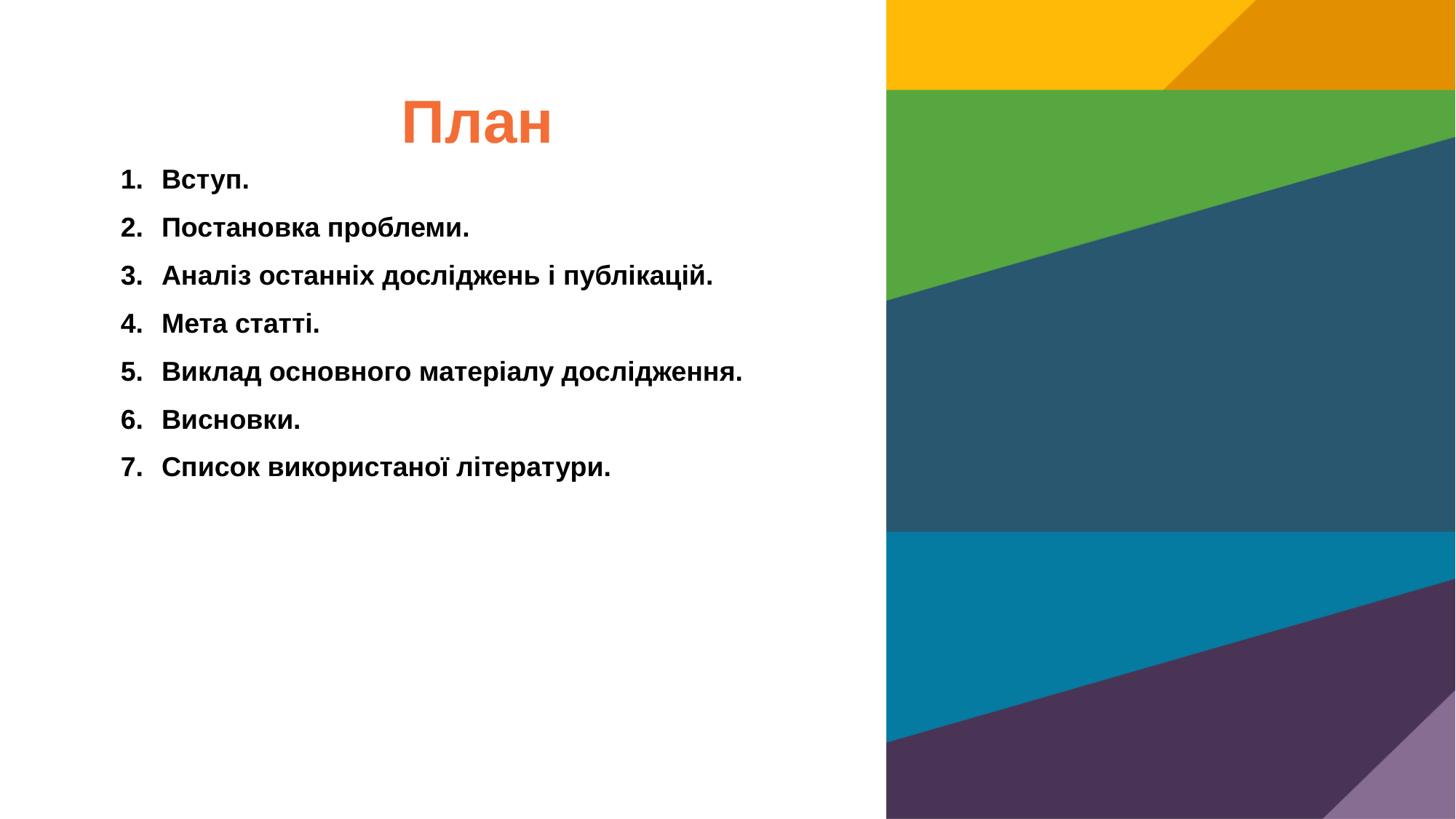

# План
Вступ.
Постановка проблеми.
Аналіз останніх досліджень і публікацій.
Мета статті.
Виклад основного матеріалу дослідження.
Висновки.
Список використаної літератури.